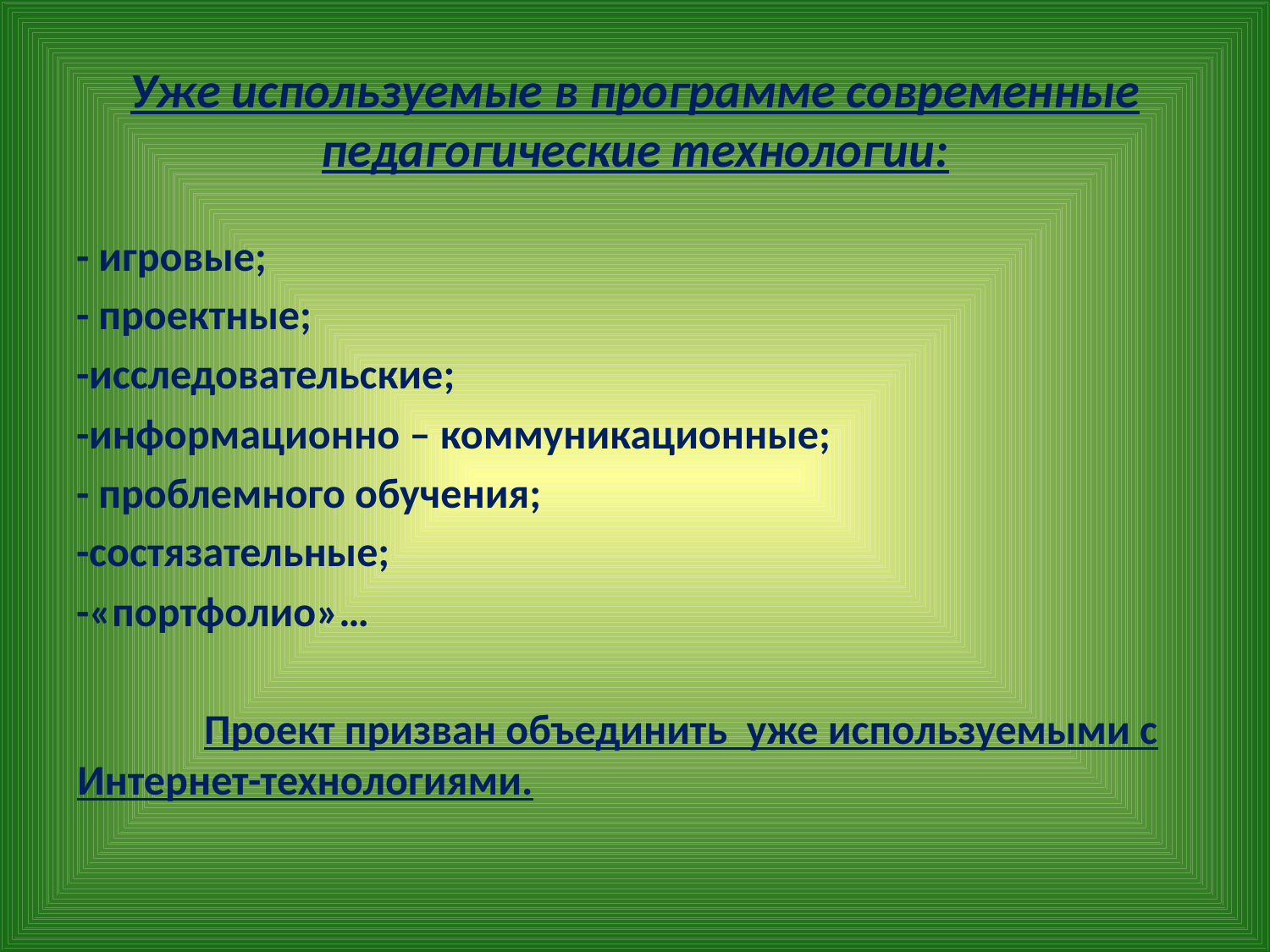

# Уже используемые в программе современные педагогические технологии:
- игровые;
- проектные;
-исследовательские;
-информационно – коммуникационные;
- проблемного обучения;
-состязательные;
-«портфолио»…

	Проект призван объединить  уже используемыми с Интернет-технологиями.